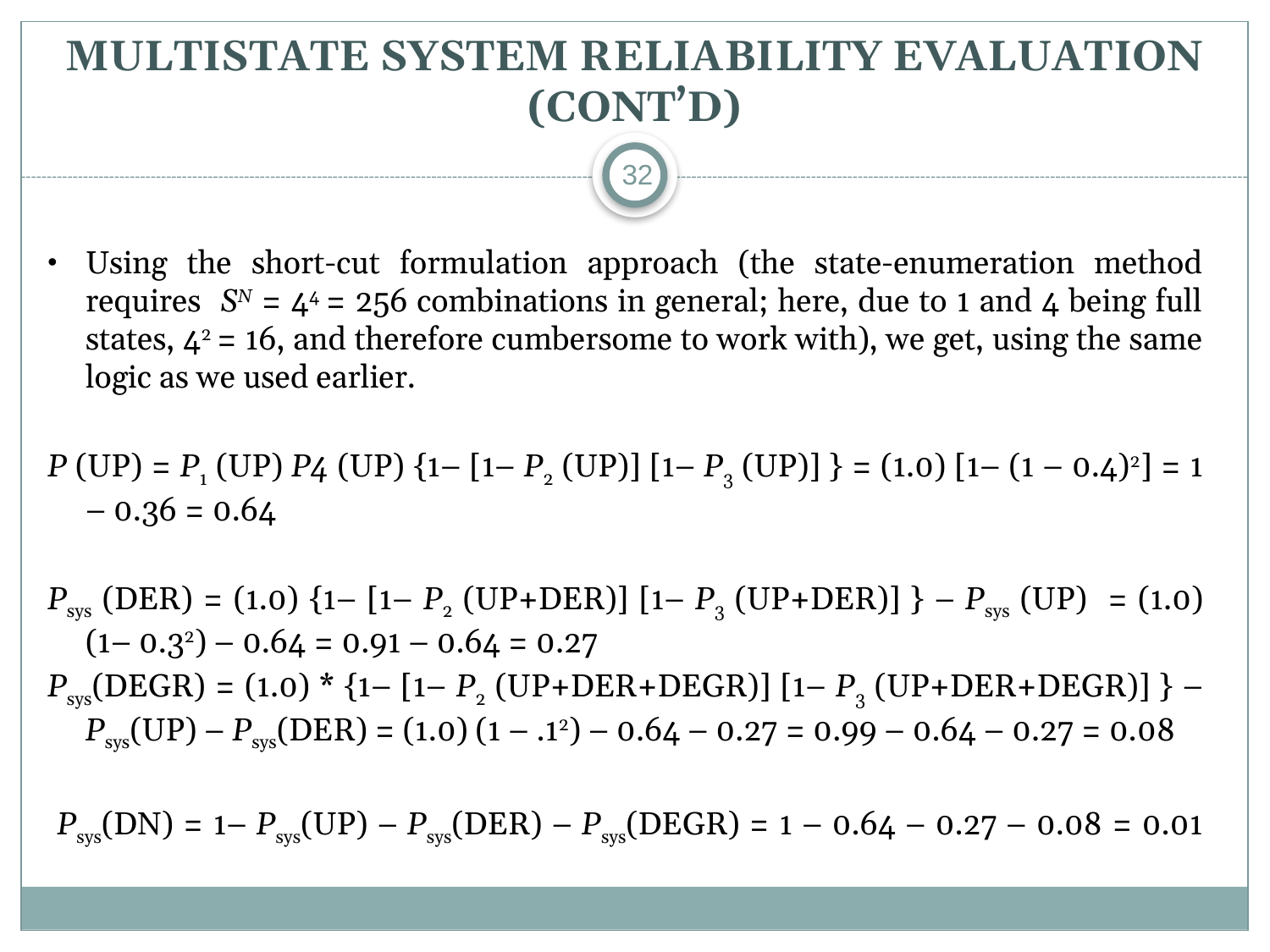

# MULTISTATE SYSTEM RELIABILITY EVALUATION (CONT’D)
32
Using the short-cut formulation approach (the state-enumeration method requires  SN = 44 = 256 combinations in general; here, due to 1 and 4 being full states, 42 = 16, and therefore cumbersome to work with), we get, using the same logic as we used earlier.

P (UP) = P1 (UP) P4 (UP) {1– [1– P2 (UP)] [1– P3 (UP)] } = (1.0) [1– (1 – 0.4)2] = 1 – 0.36 = 0.64

Psys (DER) = (1.0) {1– [1– P2 (UP+DER)] [1– P3 (UP+DER)] } – Psys (UP)  = (1.0) (1– 0.32) – 0.64 = 0.91 – 0.64 = 0.27
Psys(DEGR) = (1.0) * {1– [1– P2 (UP+DER+DEGR)] [1– P3 (UP+DER+DEGR)] } – Psys(UP) – Psys(DER) = (1.0) (1 – .12) – 0.64 – 0.27 = 0.99 – 0.64 – 0.27 = 0.08

 Psys(DN) = 1– Psys(UP) – Psys(DER) – Psys(DEGR) = 1 – 0.64 – 0.27 – 0.08 = 0.01